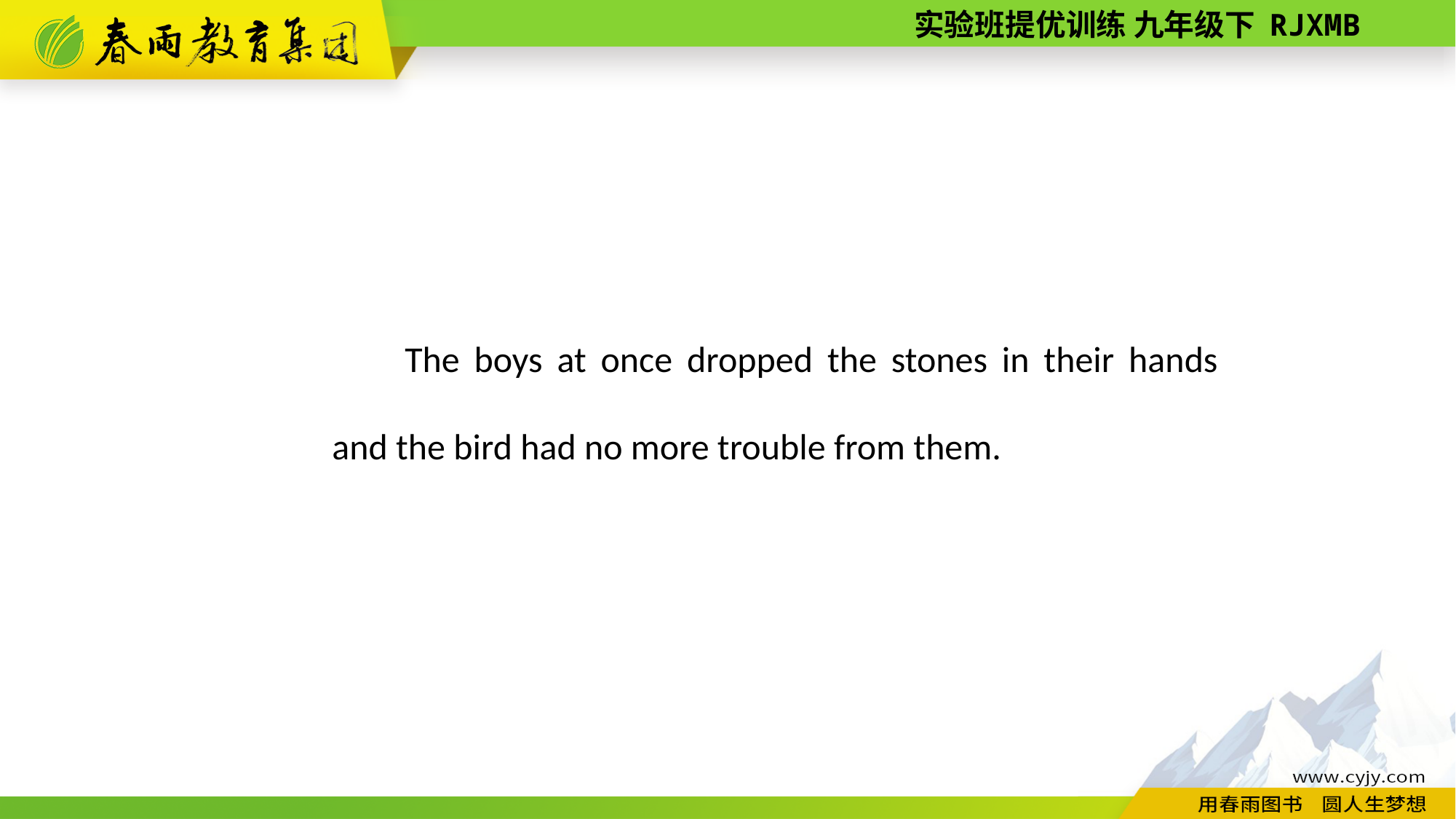

The boys at once dropped the stones in their hands and the bird had no more trouble from them.